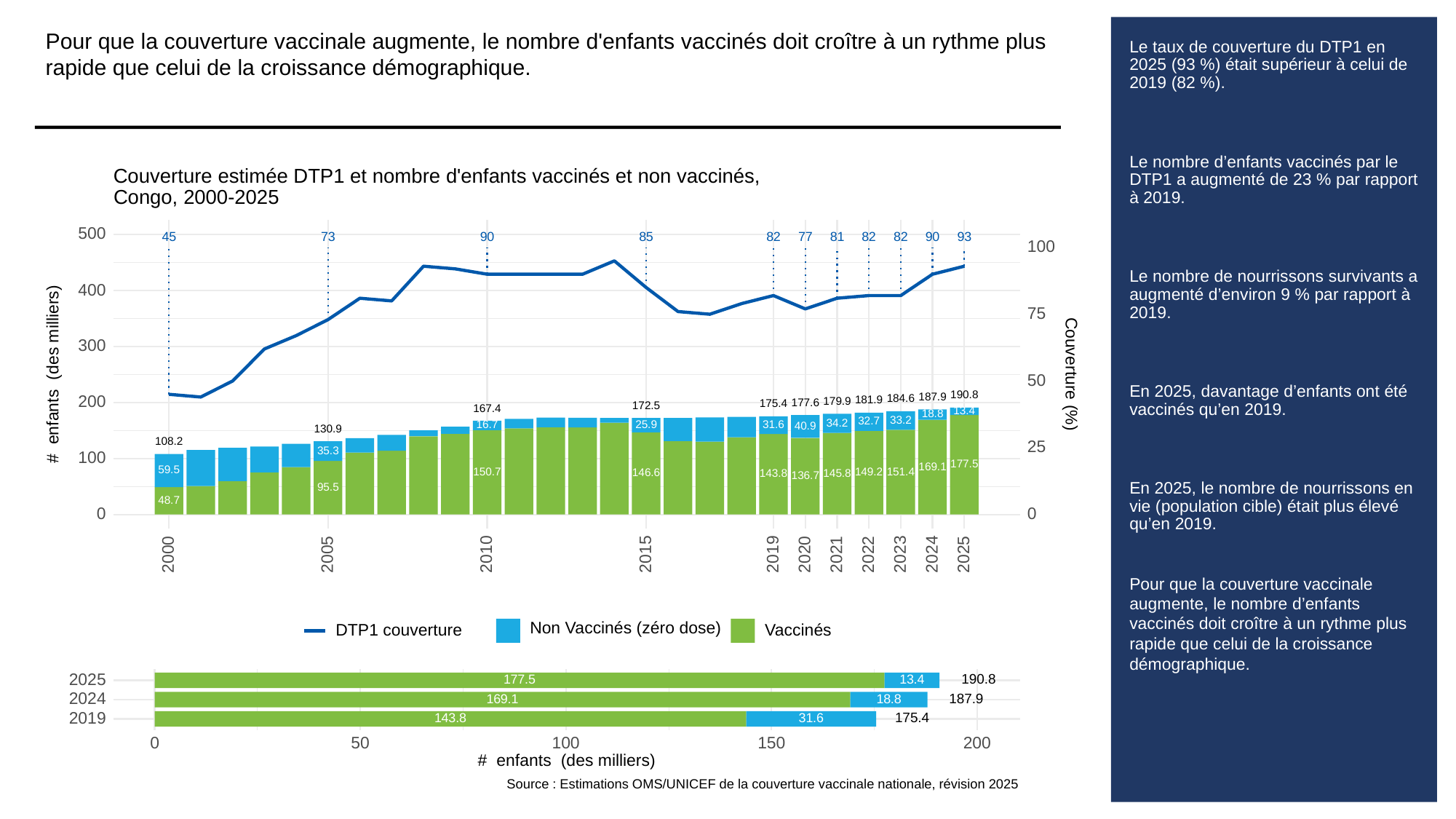

Pour que la couverture vaccinale augmente, le nombre d'enfants vaccinés doit croître à un rythme plus rapide que celui de la croissance démographique.
# Le taux de couverture du DTP1 en 2025 (93 %) était supérieur à celui de 2019 (82 %).

Le nombre d’enfants vaccinés par le DTP1 a augmenté de 23 % par rapport à 2019.

Le nombre de nourrissons survivants a augmenté d’environ 9 % par rapport à 2019.

En 2025, davantage d’enfants ont été vaccinés qu’en 2019.

En 2025, le nombre de nourrissons en vie (population cible) était plus élevé qu’en 2019.

Pour que la couverture vaccinale augmente, le nombre d’enfants vaccinés doit croître à un rythme plus rapide que celui de la croissance démographique.

Couverture estimée DTP1 et nombre d'enfants vaccinés et non vaccinés,
Congo, 2000-2025

500
73
93
90
85
82
81
82
82
90
45
77

100

400

75

300

#  enfants  (des milliers)
Couverture (%)

50
190.8
187.9
184.6
200
181.9
179.9
177.6
175.4
172.5

167.4
13.4

18.8

33.2

32.7

34.2

31.6
25.9
16.7
40.9

130.9

108.2

25

35.3

100

177.5

169.1
59.5

151.4
150.7
149.2
146.6
145.8
143.8
136.7

95.5

48.7
0
0

2023
2000
2005
2010
2015
2019
2020
2021
2022
2024
2025

Non Vaccinés (zéro dose)
Vaccinés
DTP1 couverture

2025
190.8
13.4
177.5

2024
187.9
169.1
18.8

2019
175.4
143.8
31.6

0
50
100
150
200
#  enfants  (des milliers)
Source : Estimations OMS/UNICEF de la couverture vaccinale nationale, révision 2025